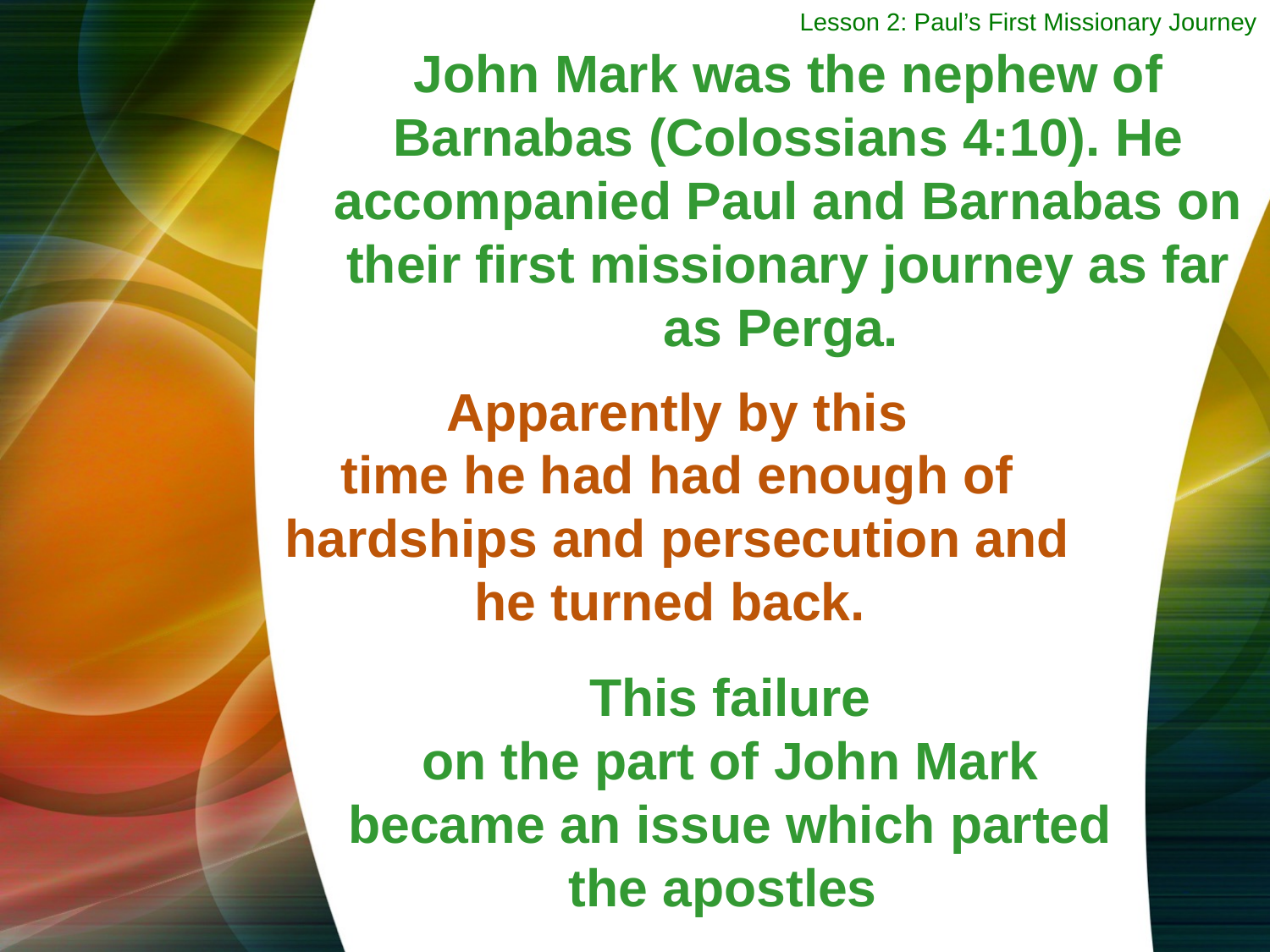

Lesson 2: Paul’s First Missionary Journey
John Mark was the nephew of Barnabas (Colossians 4:10). He accompanied Paul and Barnabas on their first missionary journey as far as Perga.
Apparently by this
time he had had enough of hardships and persecution and he turned back.
This failure
on the part of John Mark became an issue which parted the apostles